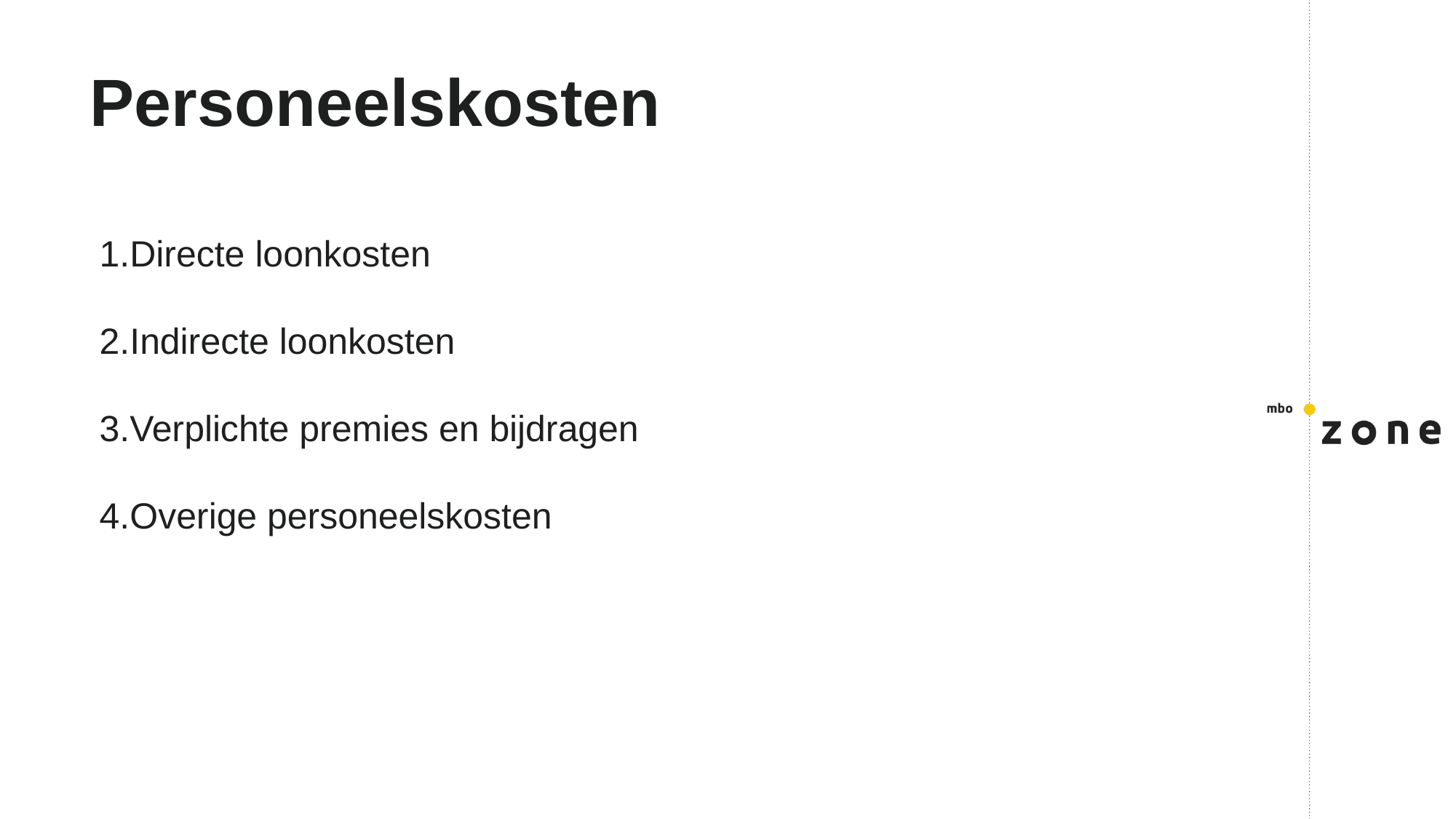

# Personeelskosten
Directe loonkosten

Indirecte loonkosten

Verplichte premies en bijdragen

Overige personeelskosten